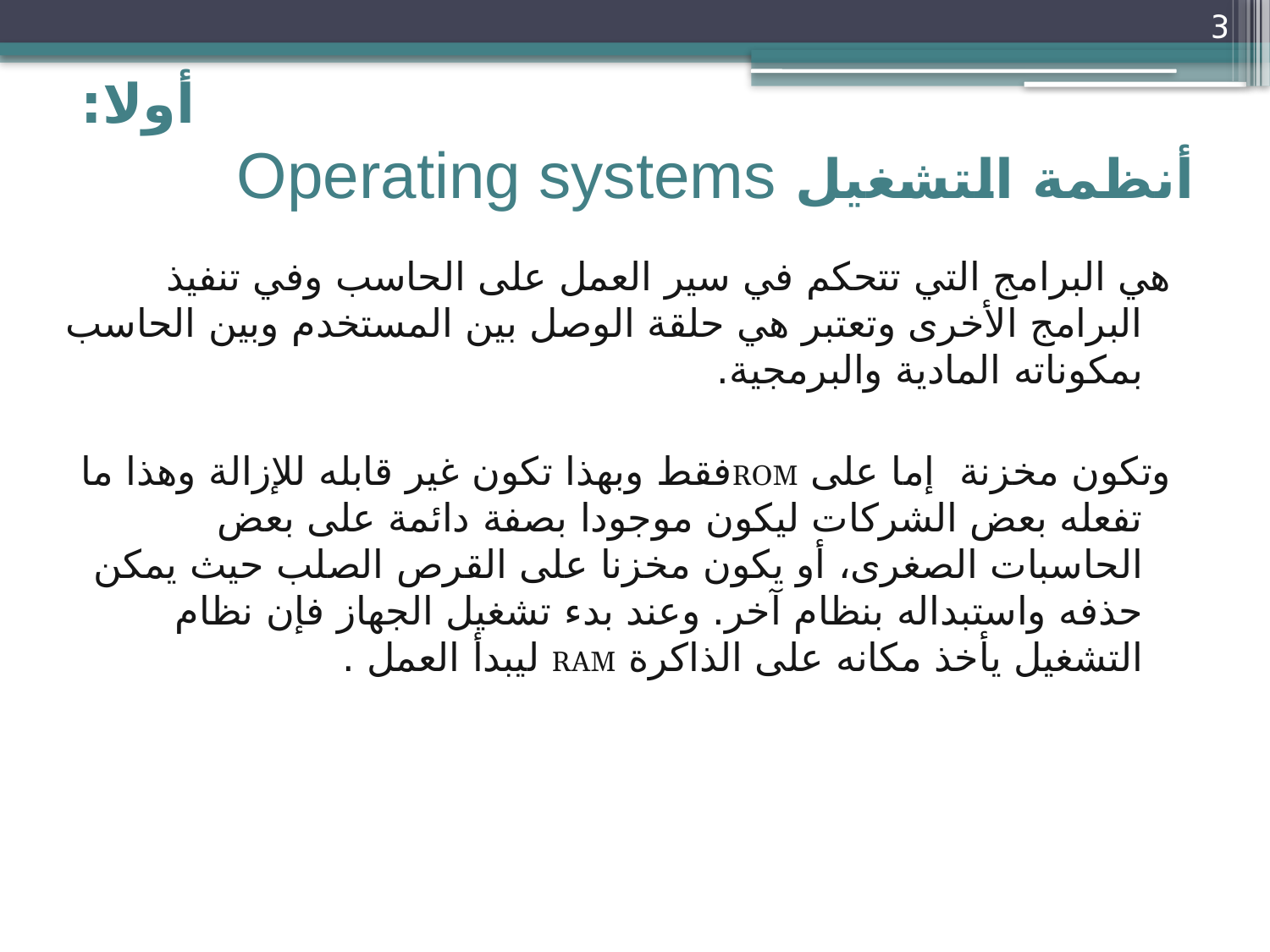

3
# أولا: أنظمة التشغيل Operating systems

هي البرامج التي تتحكم في سير العمل على الحاسب وفي تنفيذ البرامج الأخرى وتعتبر هي حلقة الوصل بين المستخدم وبين الحاسب بمكوناته المادية والبرمجية.

وتكون مخزنة  إما على ROMفقط وبهذا تكون غير قابله للإزالة وهذا ما تفعله بعض الشركات ليكون موجودا بصفة دائمة على بعض الحاسبات الصغرى، أو يكون مخزنا على القرص الصلب حيث يمكن حذفه واستبداله بنظام آخر. وعند بدء تشغيل الجهاز فإن نظام التشغيل يأخذ مكانه على الذاكرة RAM ليبدأ العمل .